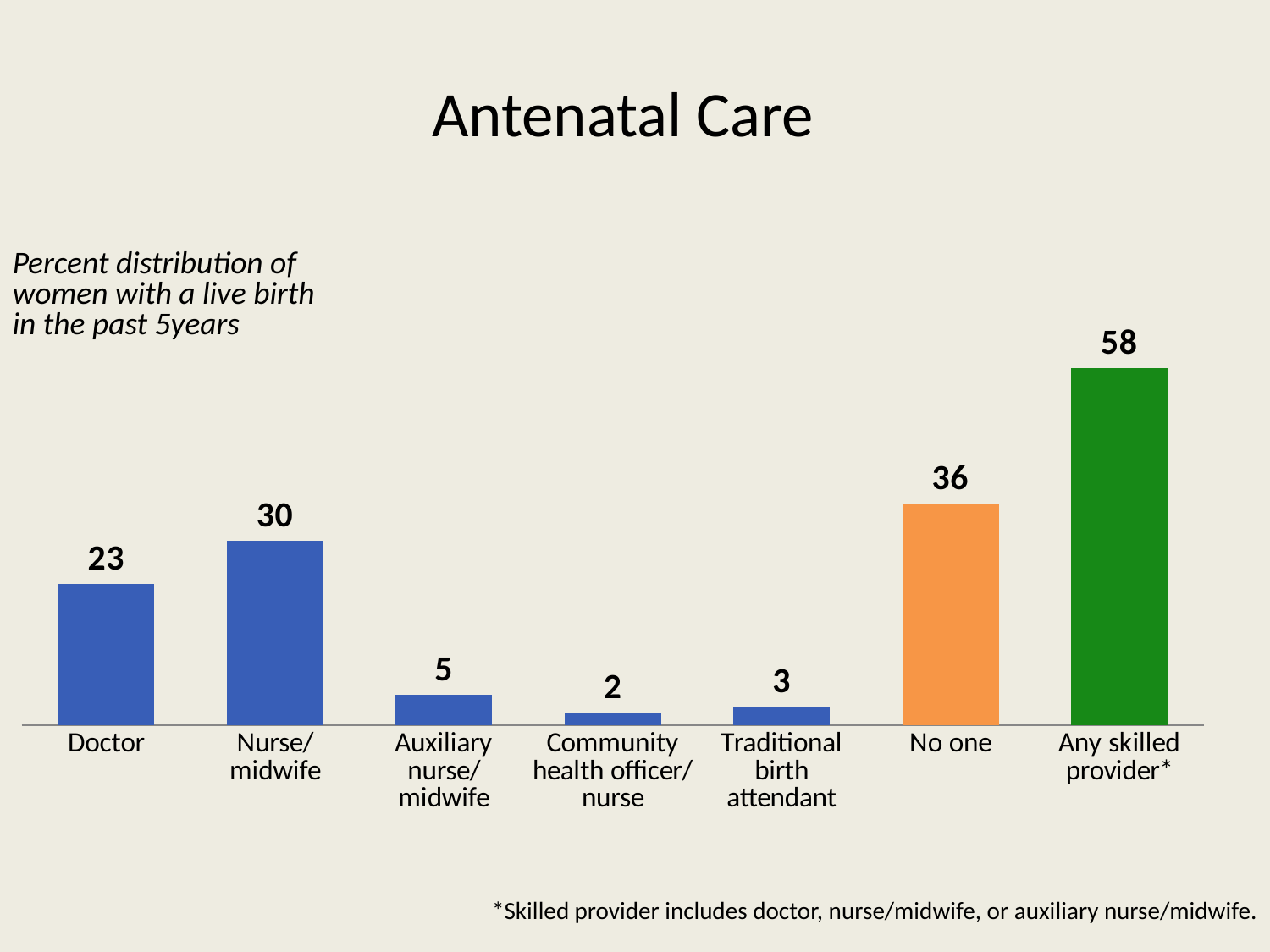

# Antenatal Care
Percent distribution of women with a live birth in the past 5years

### Chart

| Category |  |
|---|---|
| Doctor | 23.0 |
| Nurse/ midwife | 30.0 |
| Auxiliary nurse/ midwife | 5.0 |
| Community health officer/ nurse | 2.0 |
| Traditional birth attendant | 3.0 |
| No one | 36.0 |
| Any skilled provider* | 58.0 |
*Skilled provider includes doctor, nurse/midwife, or auxiliary nurse/midwife.